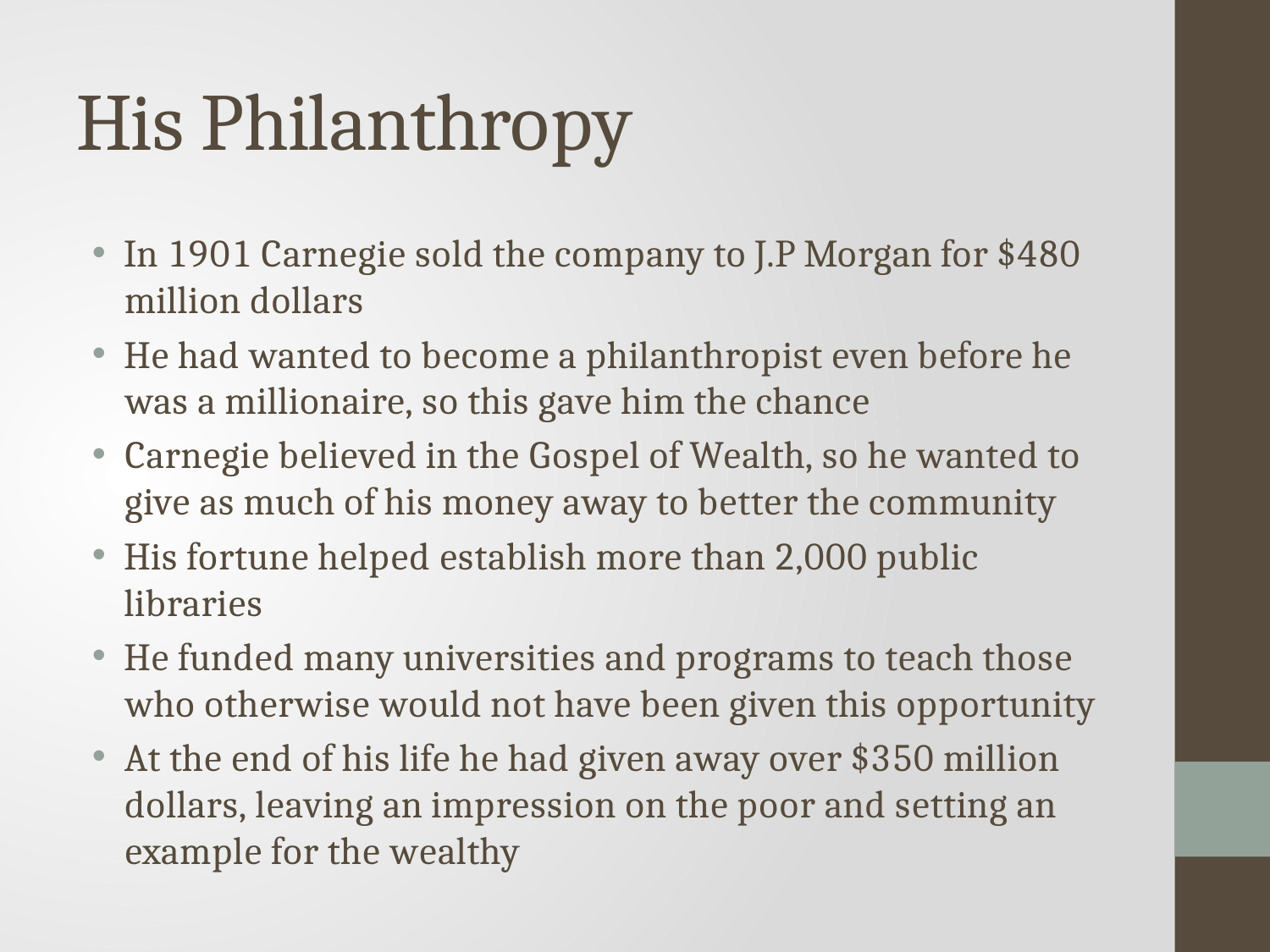

# His Philanthropy
In 1901 Carnegie sold the company to J.P Morgan for $480 million dollars
He had wanted to become a philanthropist even before he was a millionaire, so this gave him the chance
Carnegie believed in the Gospel of Wealth, so he wanted to give as much of his money away to better the community
His fortune helped establish more than 2,000 public libraries
He funded many universities and programs to teach those who otherwise would not have been given this opportunity
At the end of his life he had given away over $350 million dollars, leaving an impression on the poor and setting an example for the wealthy